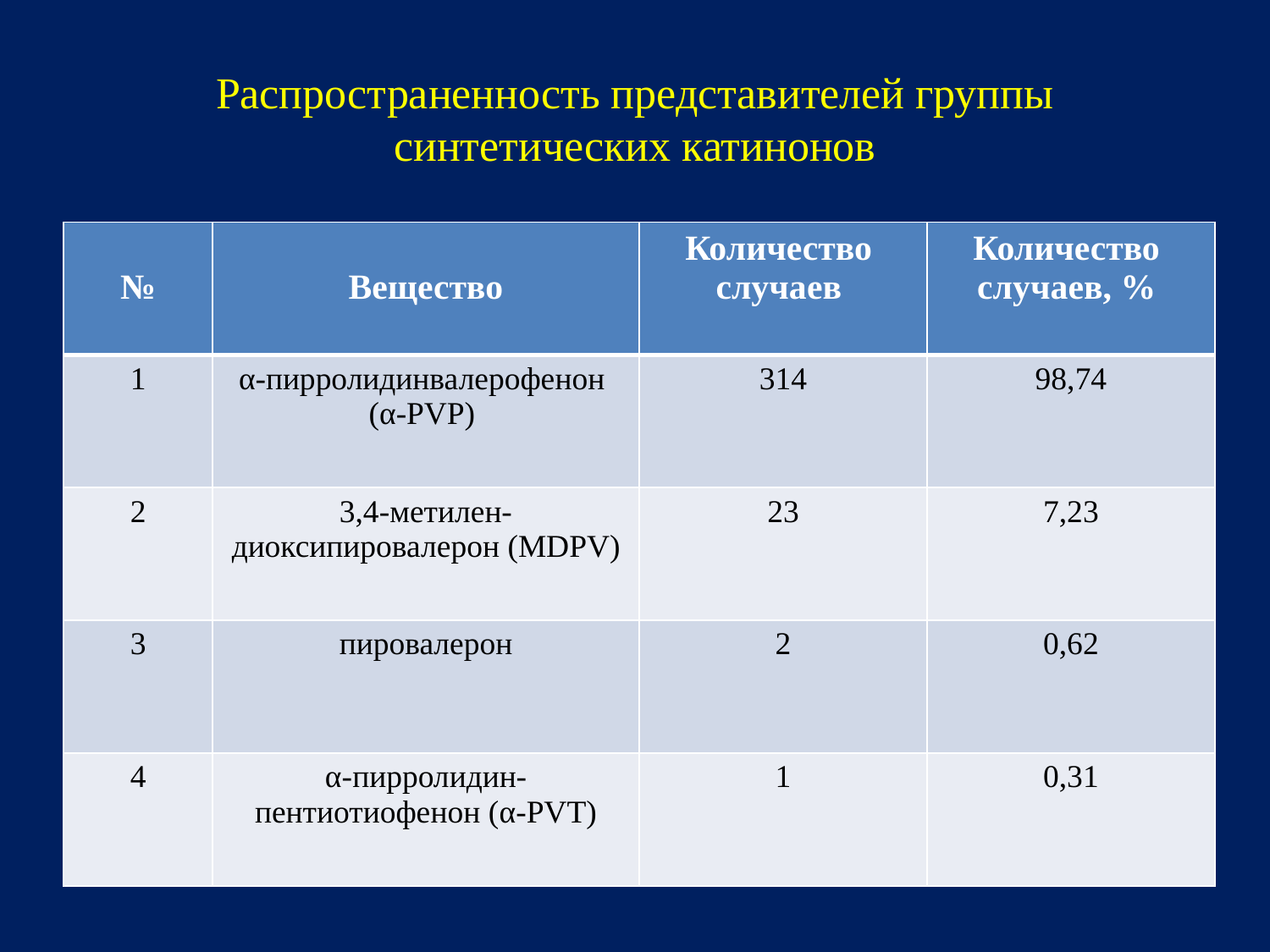

# Распространенность представителей группы синтетических катинонов
| № | Вещество | Количество случаев | Количество случаев, % |
| --- | --- | --- | --- |
| 1 | α-пирролидинвалерофенон (α-PVP) | 314 | 98,74 |
| 2 | 3,4-метилен- диоксипировалерон (MDPV) | 23 | 7,23 |
| 3 | пировалерон | 2 | 0,62 |
| 4 | α-пирролидин- пентиотиофенон (α-PVT) | 1 | 0,31 |